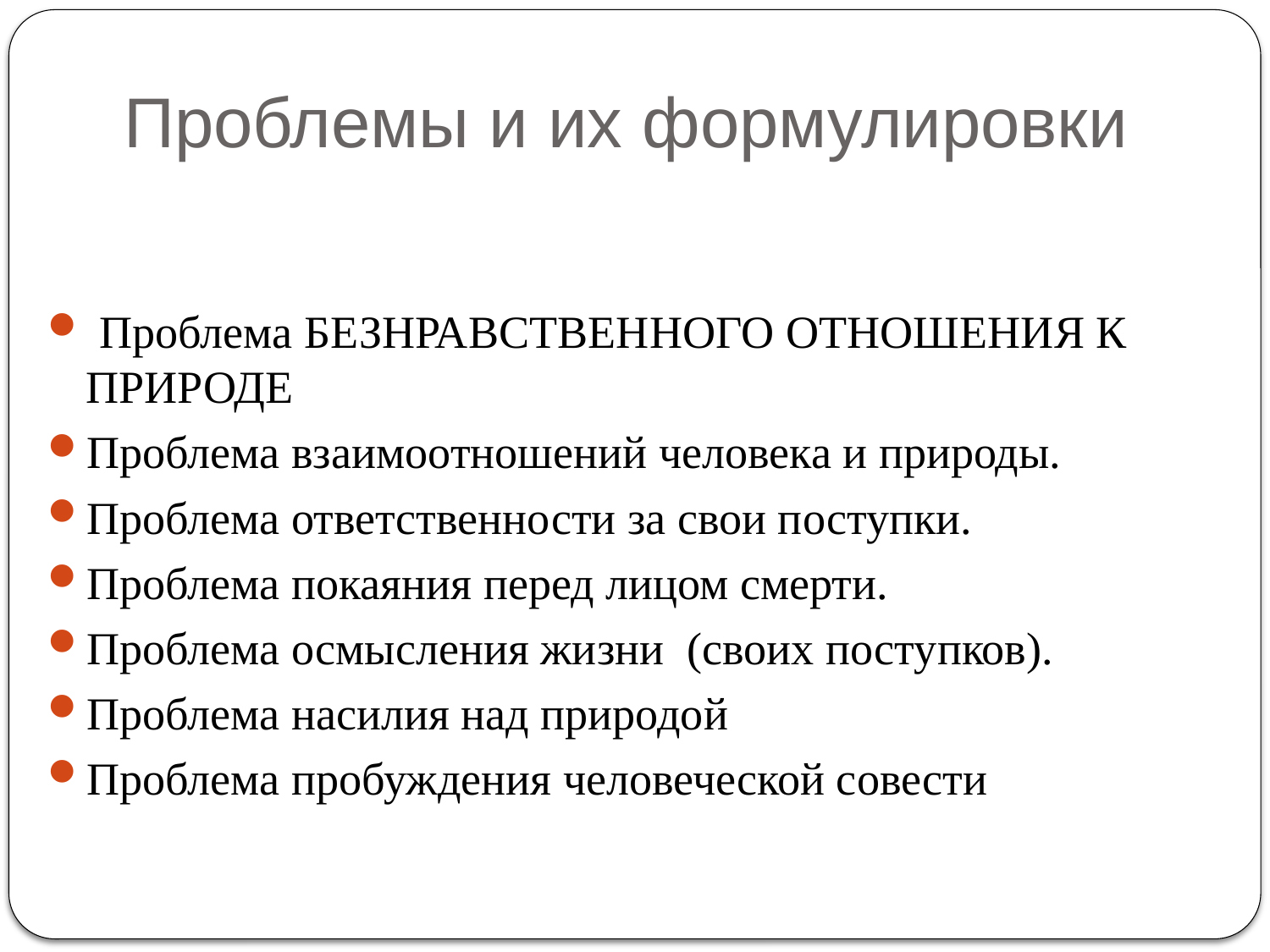

# Проблемы и их формулировки
 Проблема БЕЗНРАВСТВЕННОГО ОТНОШЕНИЯ К ПРИРОДЕ
Проблема взаимоотношений человека и природы.
Проблема ответственности за свои поступки.
Проблема покаяния перед лицом смерти.
Проблема осмысления жизни  (своих поступков).
Проблема насилия над природой
Проблема пробуждения человеческой совести